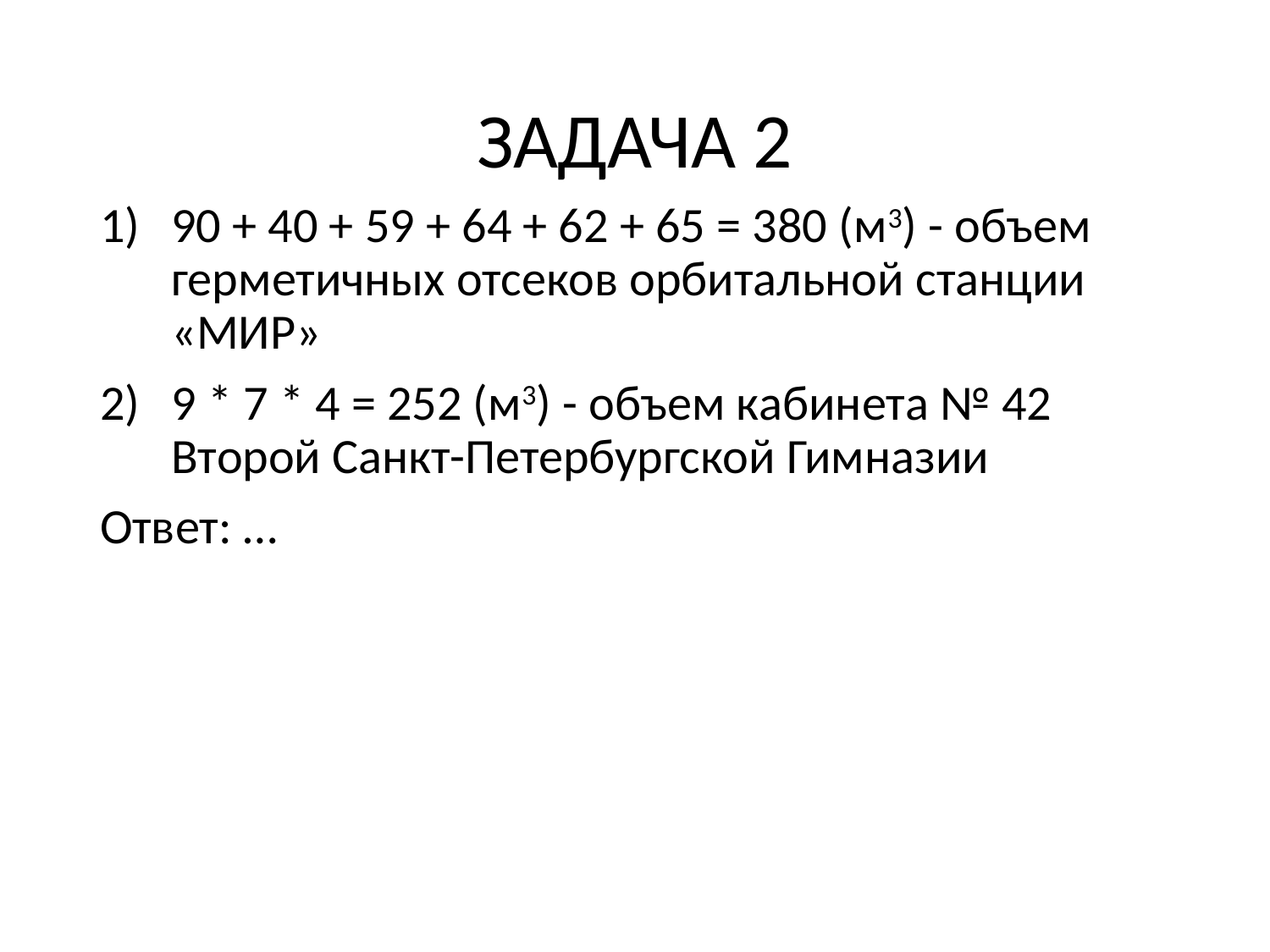

# ЗАДАЧА 2
90 + 40 + 59 + 64 + 62 + 65 = 380 (м3) - объем герметичных отсеков орбитальной станции «МИР»
9 * 7 * 4 = 252 (м3) - объем кабинета № 42 Второй Санкт-Петербургской Гимназии
Ответ: …